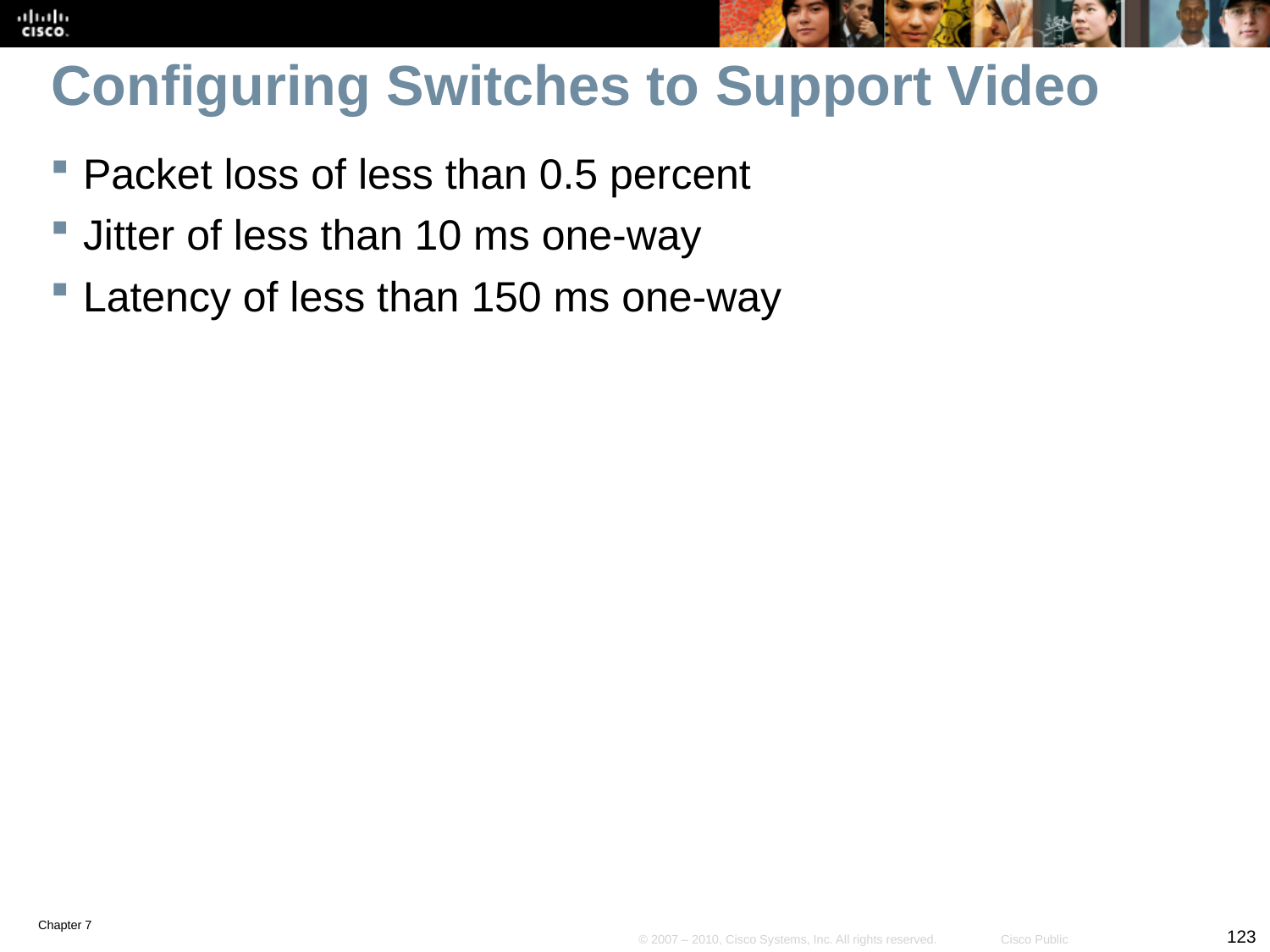

# Configuring Switches to Support Video
Packet loss of less than 0.5 percent
Jitter of less than 10 ms one-way
Latency of less than 150 ms one-way